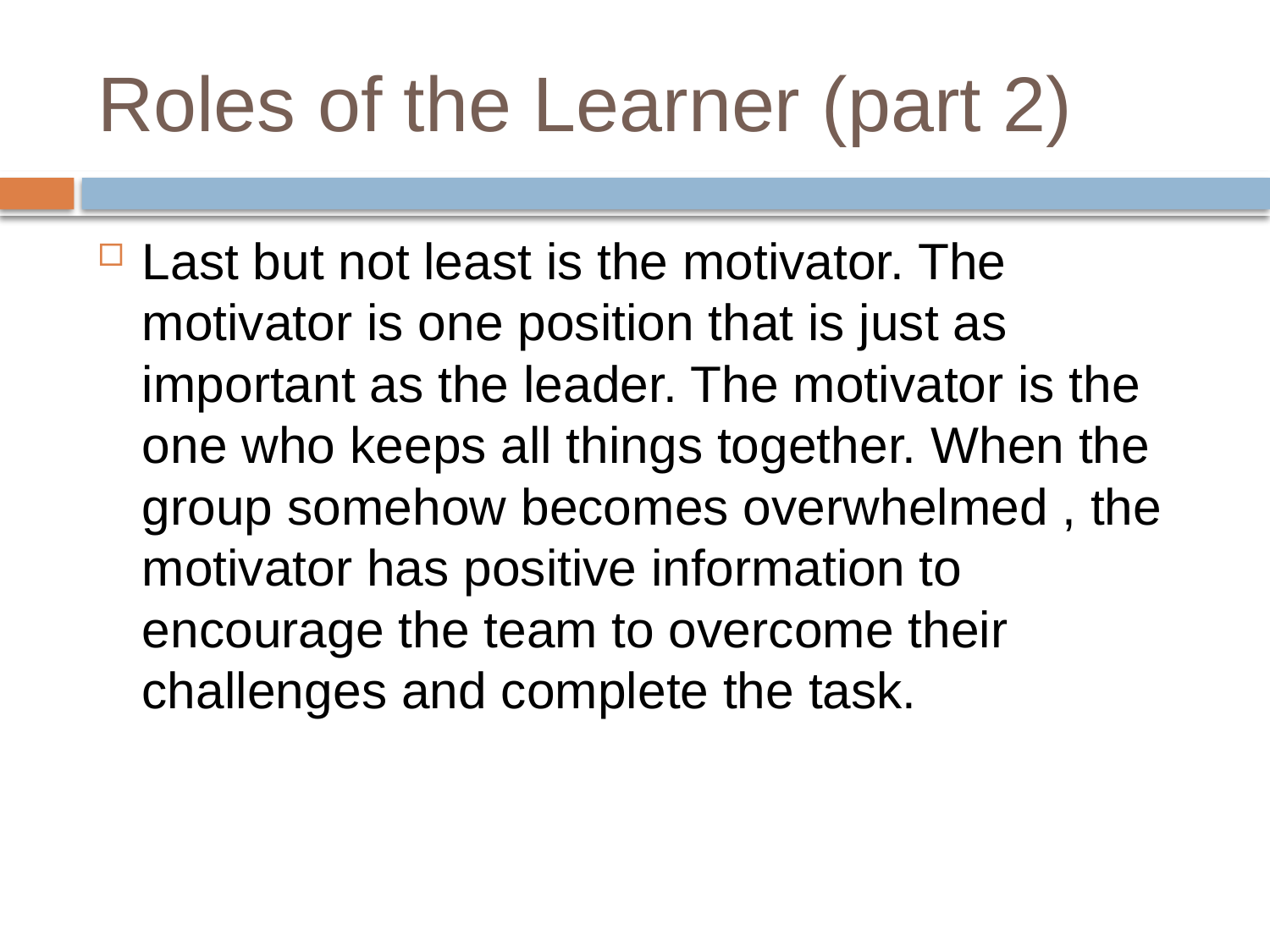

# Roles of the Learner (part 2)
Last but not least is the motivator. The motivator is one position that is just as important as the leader. The motivator is the one who keeps all things together. When the group somehow becomes overwhelmed , the motivator has positive information to encourage the team to overcome their challenges and complete the task.